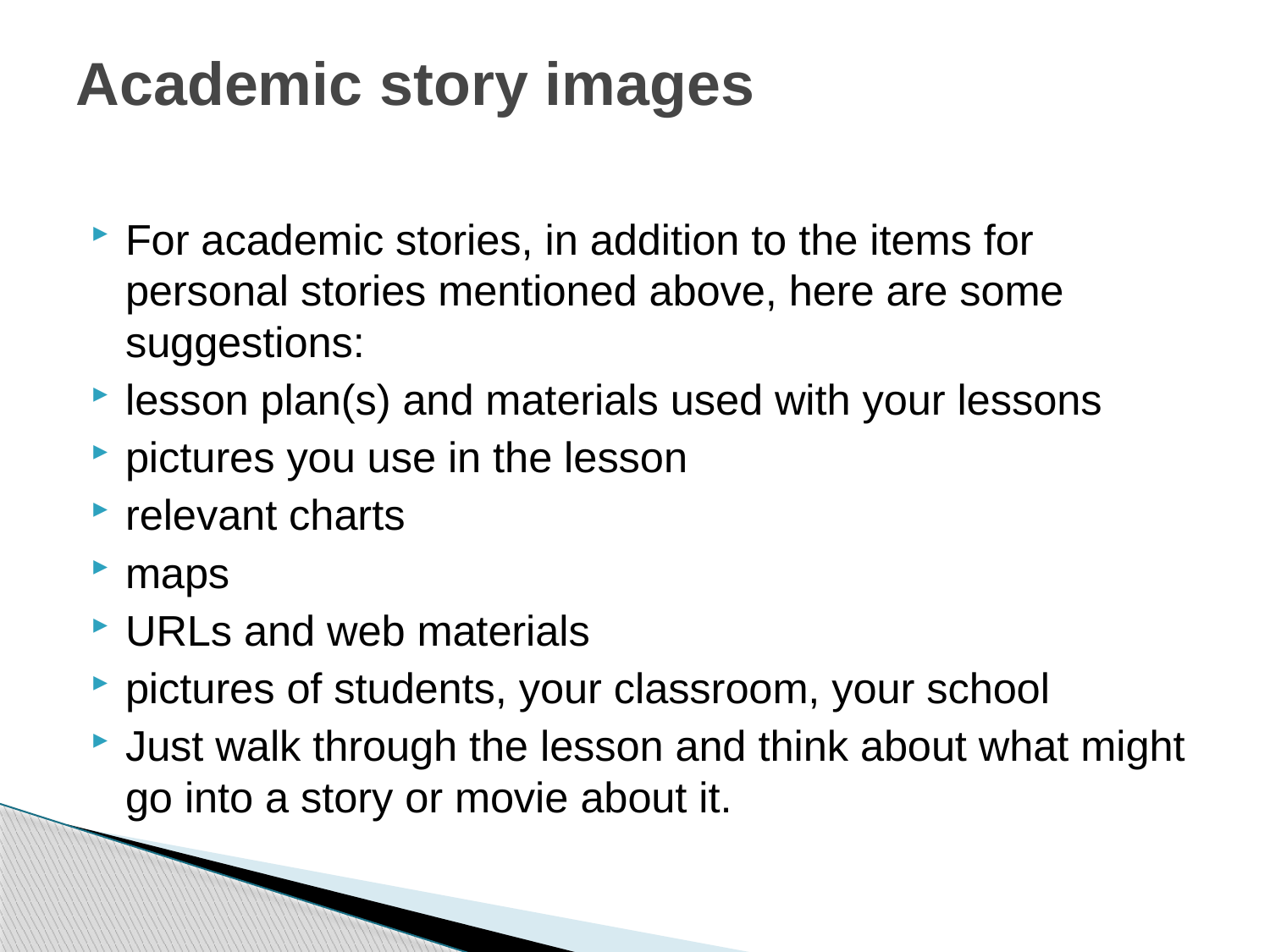

# Academic story images
For academic stories, in addition to the items for personal stories mentioned above, here are some suggestions:
lesson plan(s) and materials used with your lessons
pictures you use in the lesson
relevant charts
maps
URLs and web materials
pictures of students, your classroom, your school
Just walk through the lesson and think about what might go into a story or movie about it.